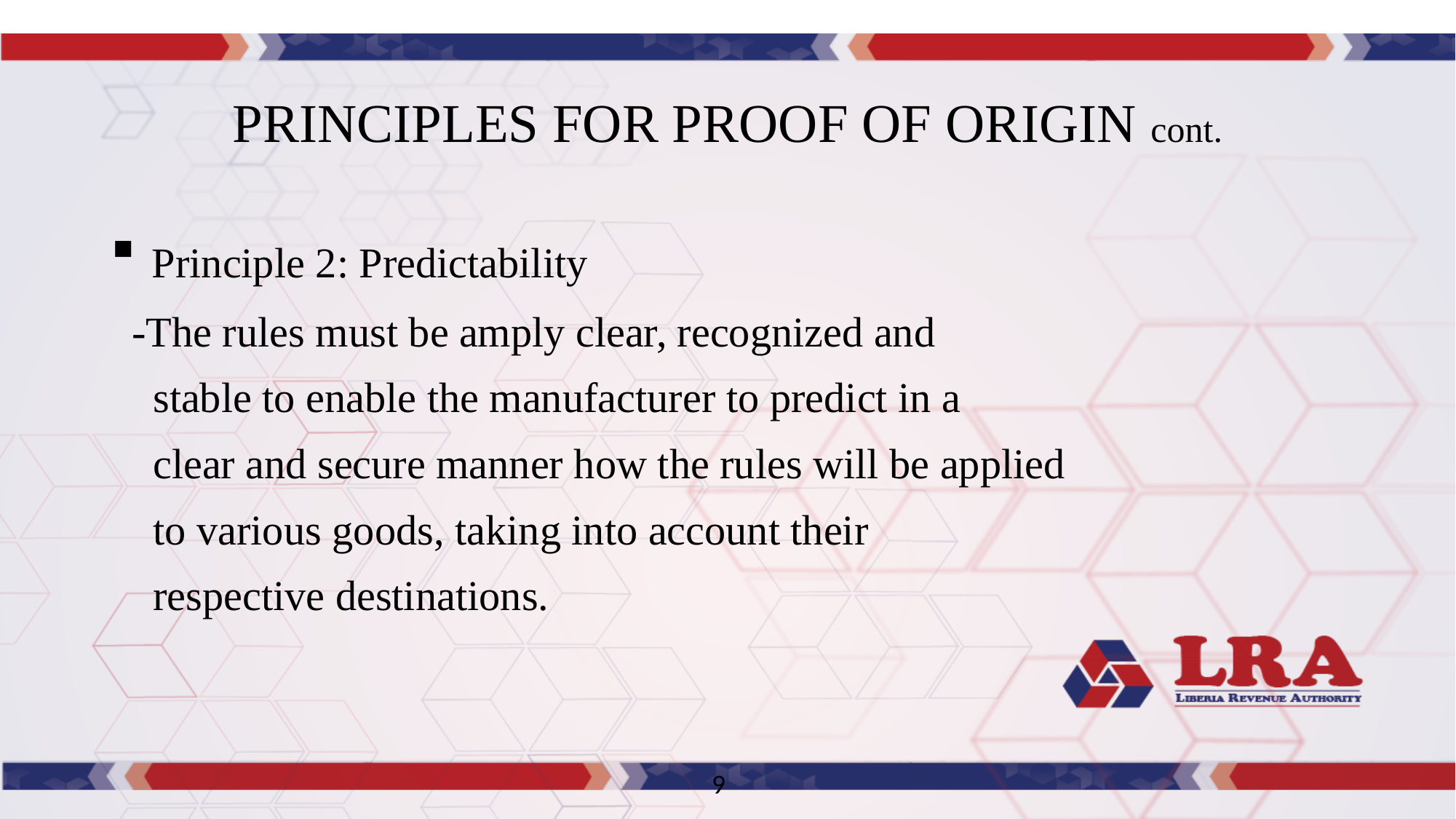

# PRINCIPLES FOR PROOF OF ORIGIN cont.
 Principle 2: Predictability
  -The rules must be amply clear, recognized and
    stable to enable the manufacturer to predict in a
    clear and secure manner how the rules will be applied
    to various goods, taking into account their
    respective destinations.

9